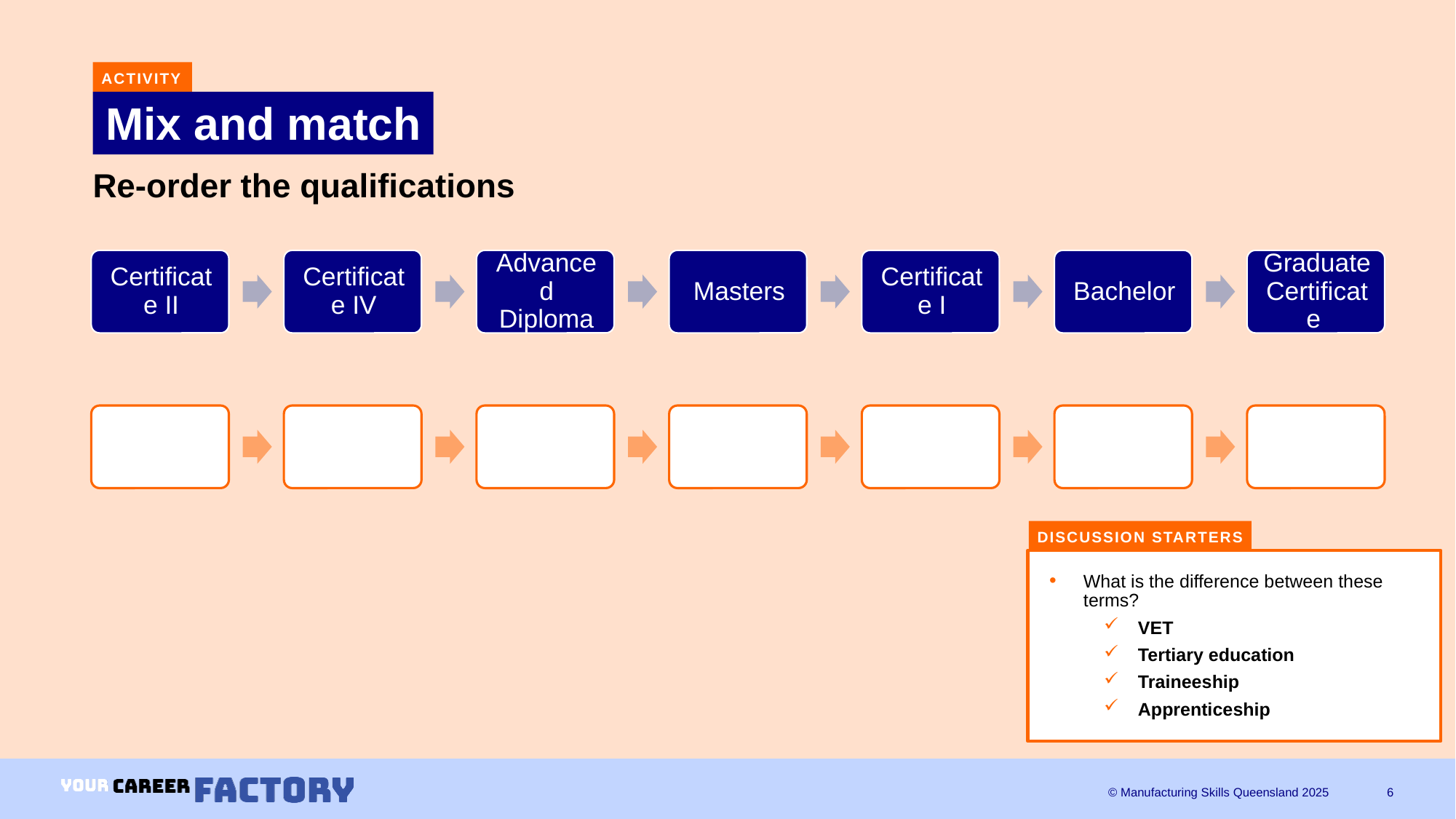

ACTIVITY
# Mix and match
Re-order the qualifications
Certificate II

Certificate IV

Advanced Diploma

Masters

Certificate I

Bachelor

Graduate Certificate

DISCUSSION STARTERS
What is the difference between these terms?
VET
Tertiary education
Traineeship
Apprenticeship